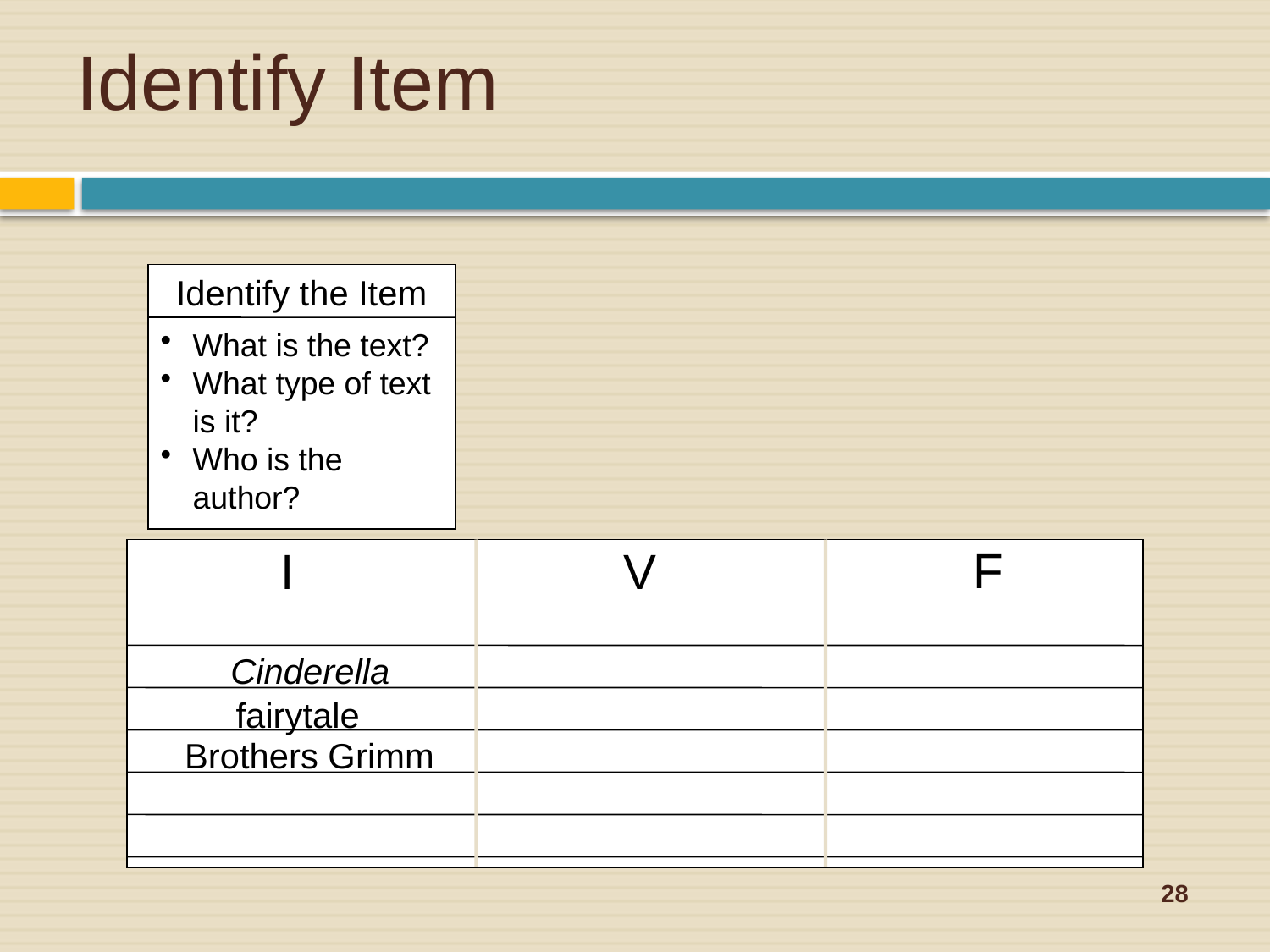

# Identify Item

Identify the Item

What is the text?
What type of text is it?
Who is the author?

F
I
V

Cinderella

fairytale

Brothers Grimm

28